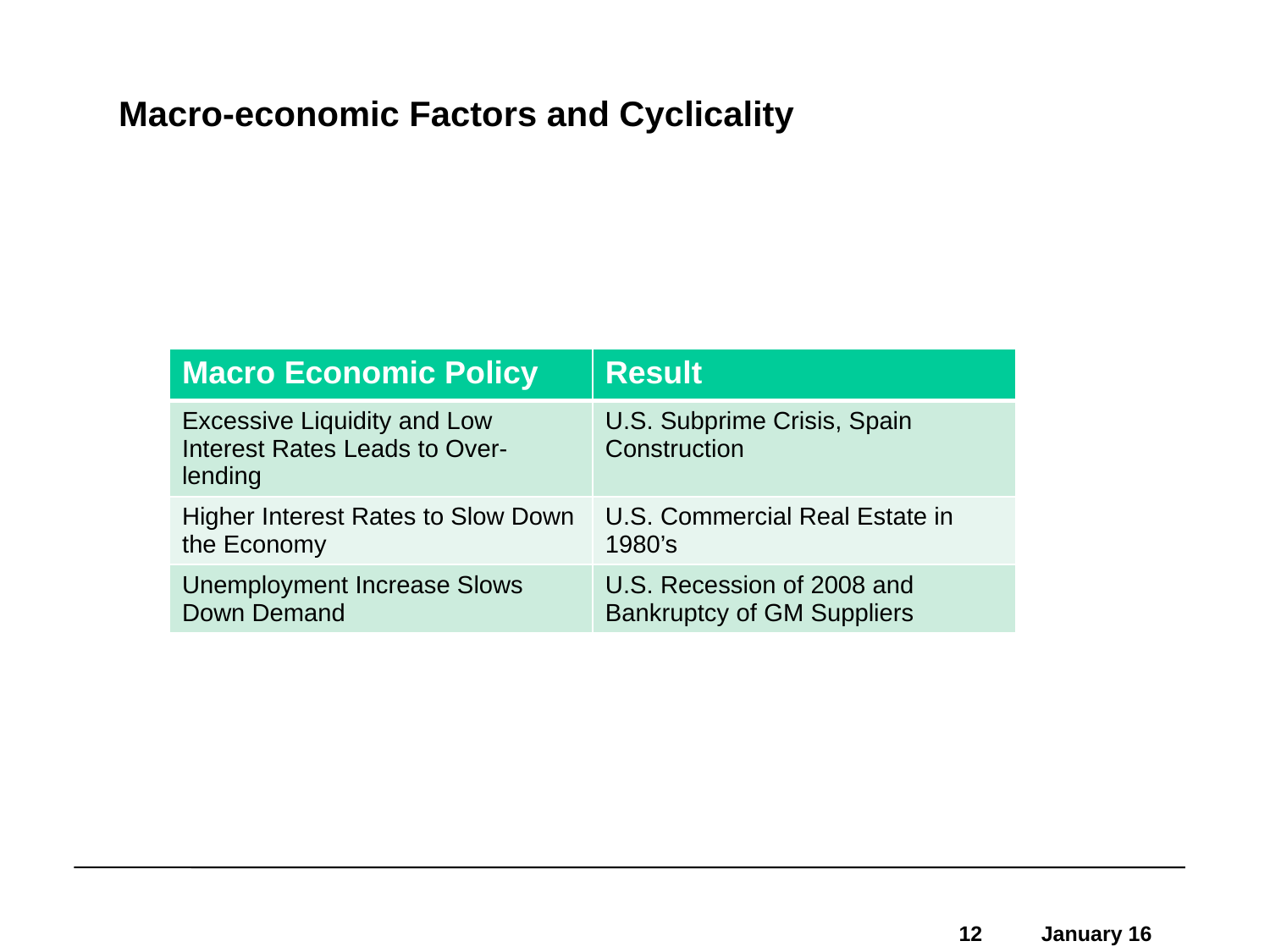

# Macro-economic Factors and Cyclicality
| Macro Economic Policy | Result |
| --- | --- |
| Excessive Liquidity and Low Interest Rates Leads to Over-lending | U.S. Subprime Crisis, Spain Construction |
| Higher Interest Rates to Slow Down the Economy | U.S. Commercial Real Estate in 1980’s |
| Unemployment Increase Slows Down Demand | U.S. Recession of 2008 and Bankruptcy of GM Suppliers |